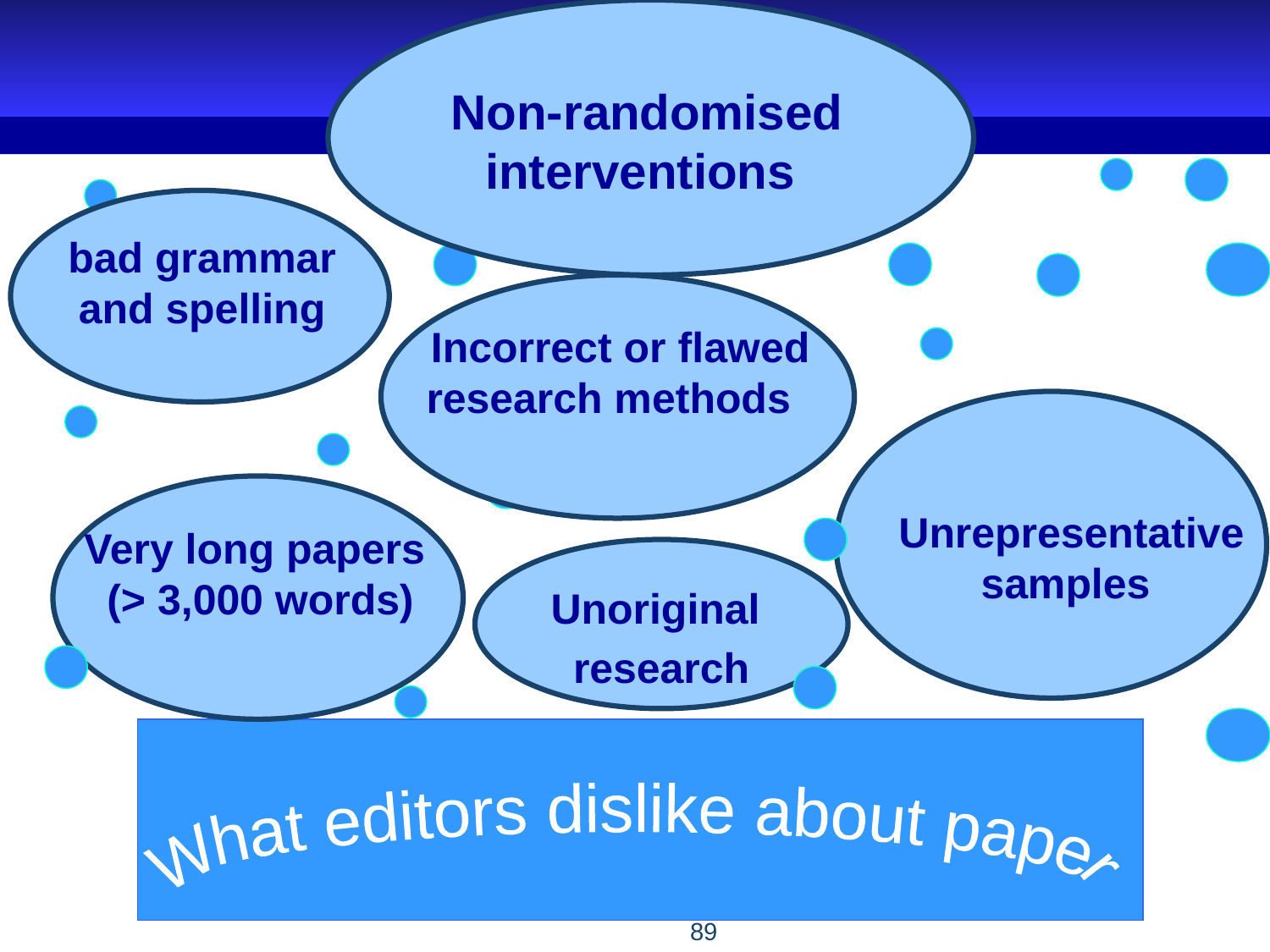

Non-randomised interventions

bad grammar and spelling

Incorrect or flawed research methods

Unrepresentative samples

Very long papers
(> 3,000 words)

Unoriginal
research

What editors dislike about paper
89